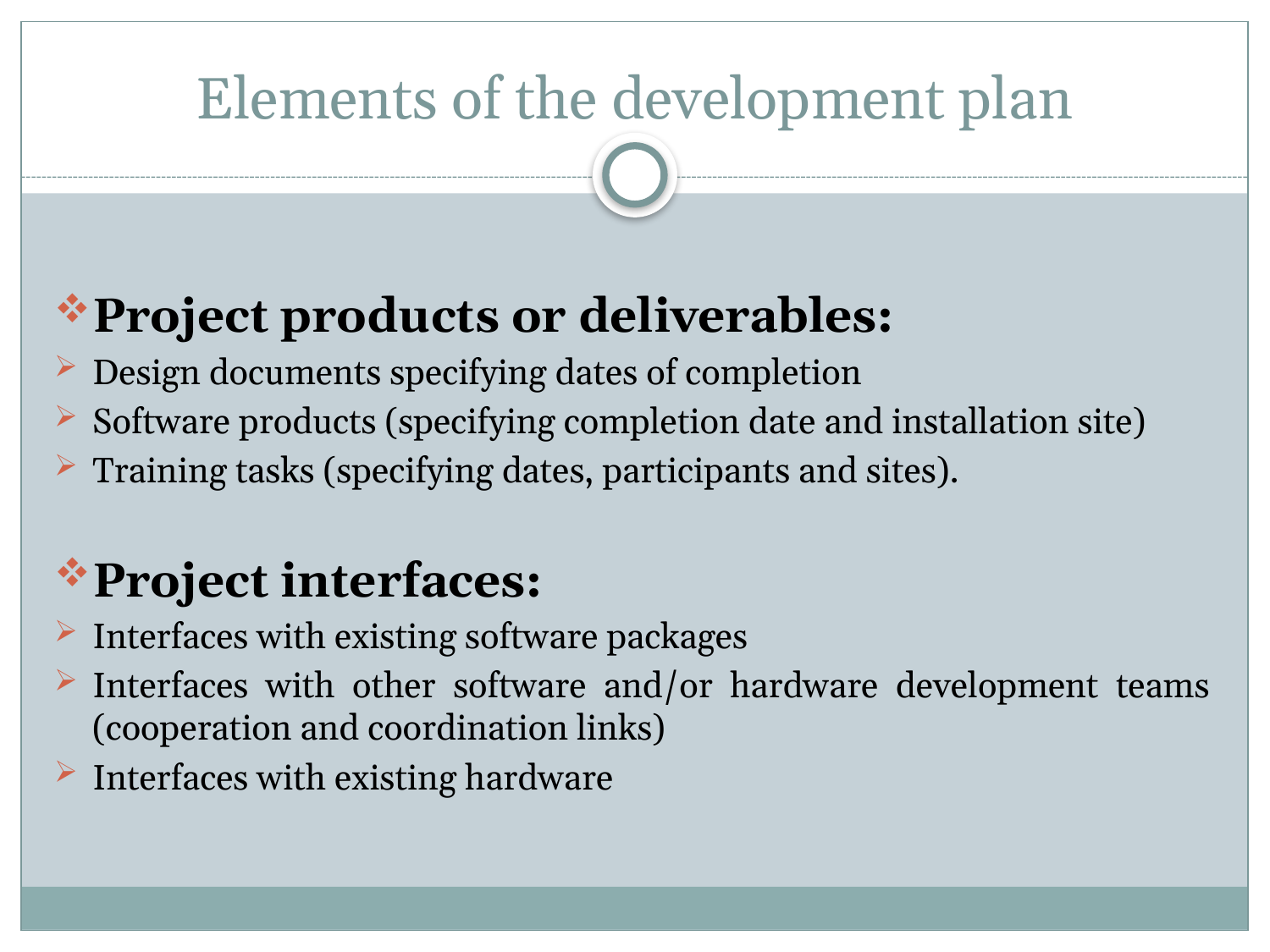

# Elements of the development plan

Project products or deliverables:
Design documents specifying dates of completion
Software products (specifying completion date and installation site)
Training tasks (specifying dates, participants and sites).

Project interfaces:
Interfaces with existing software packages
Interfaces with other software and/or hardware development teams (cooperation and coordination links)
Interfaces with existing hardware